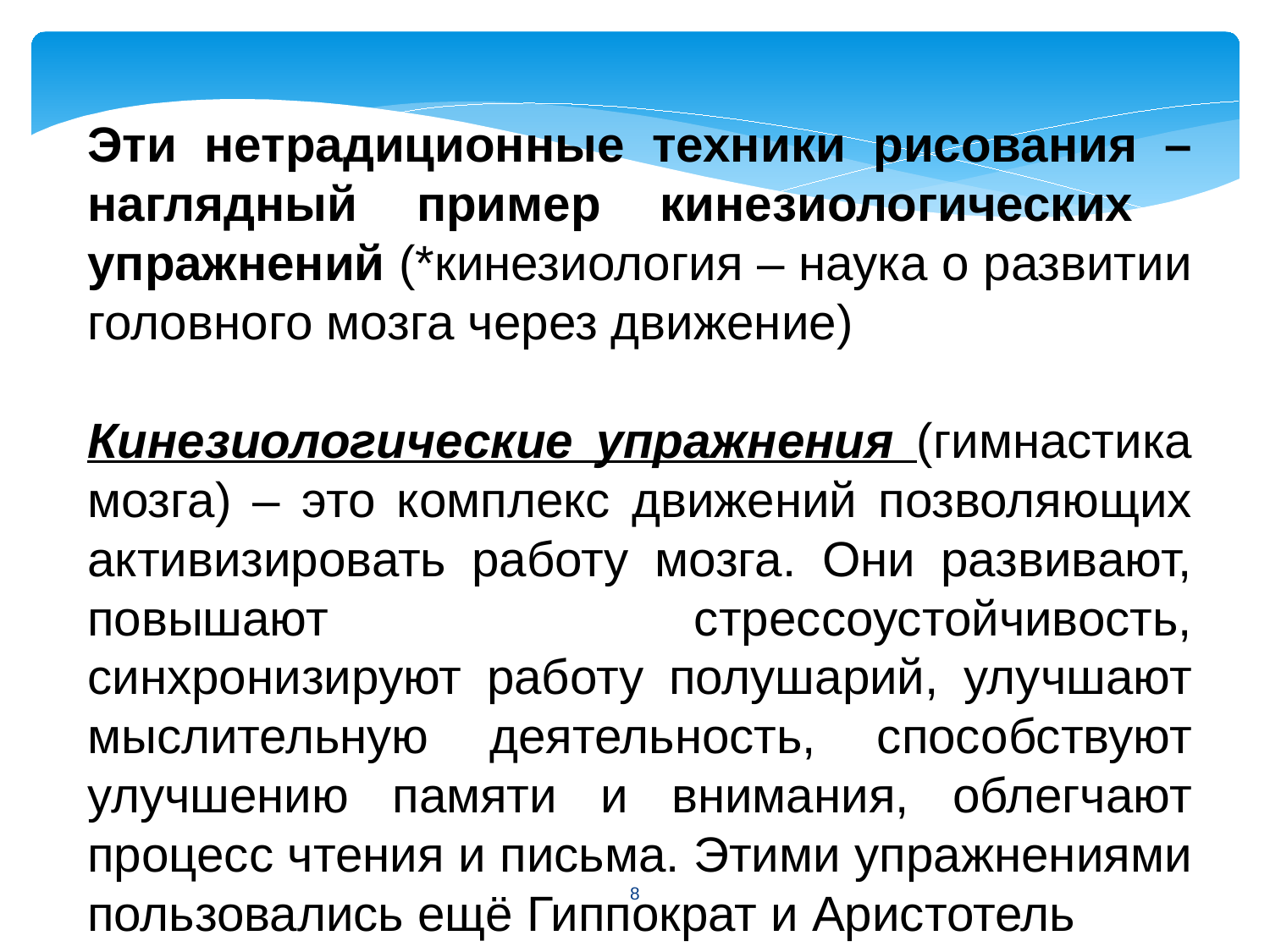

Эти нетрадиционные техники рисования – наглядный пример кинезиологических  упражнений (*кинезиология – наука о развитии головного мозга через движение)

Кинезиологические упражнения (гимнастика мозга) – это комплекс движений позволяющих активизировать работу мозга. Они развивают, повышают стрессоустойчивость, синхронизируют работу полушарий, улучшают мыслительную деятельность, способствуют улучшению памяти и внимания, облегчают процесс чтения и письма. Этими упражнениями пользовались ещё Гиппократ и Аристотель

8